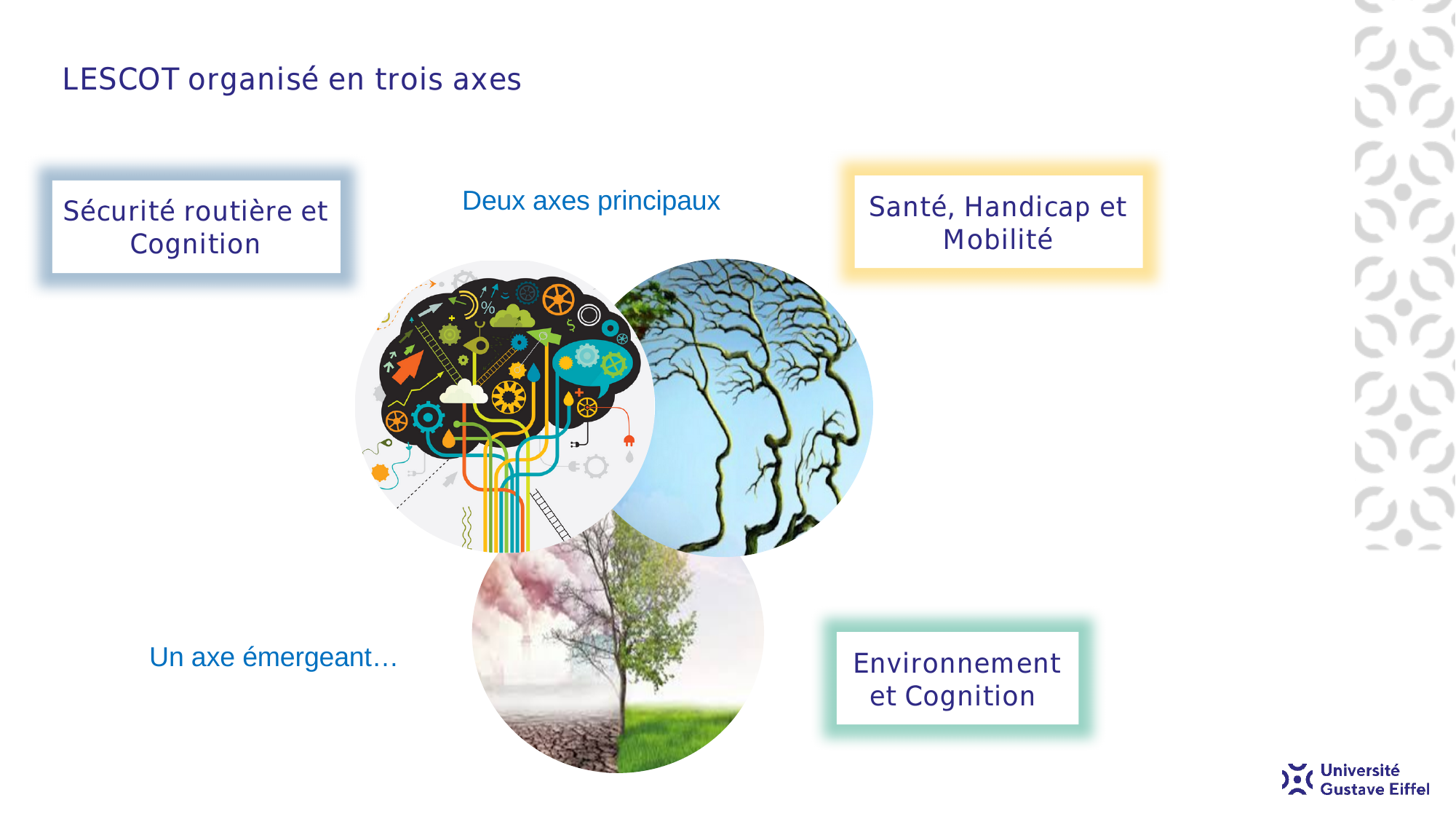

# LESCOT organisé en trois axes
Santé, Handicap et Mobilité
Deux axes principaux
Sécurité routière et Cognition

Environnement et Cognition
Un axe émergeant…